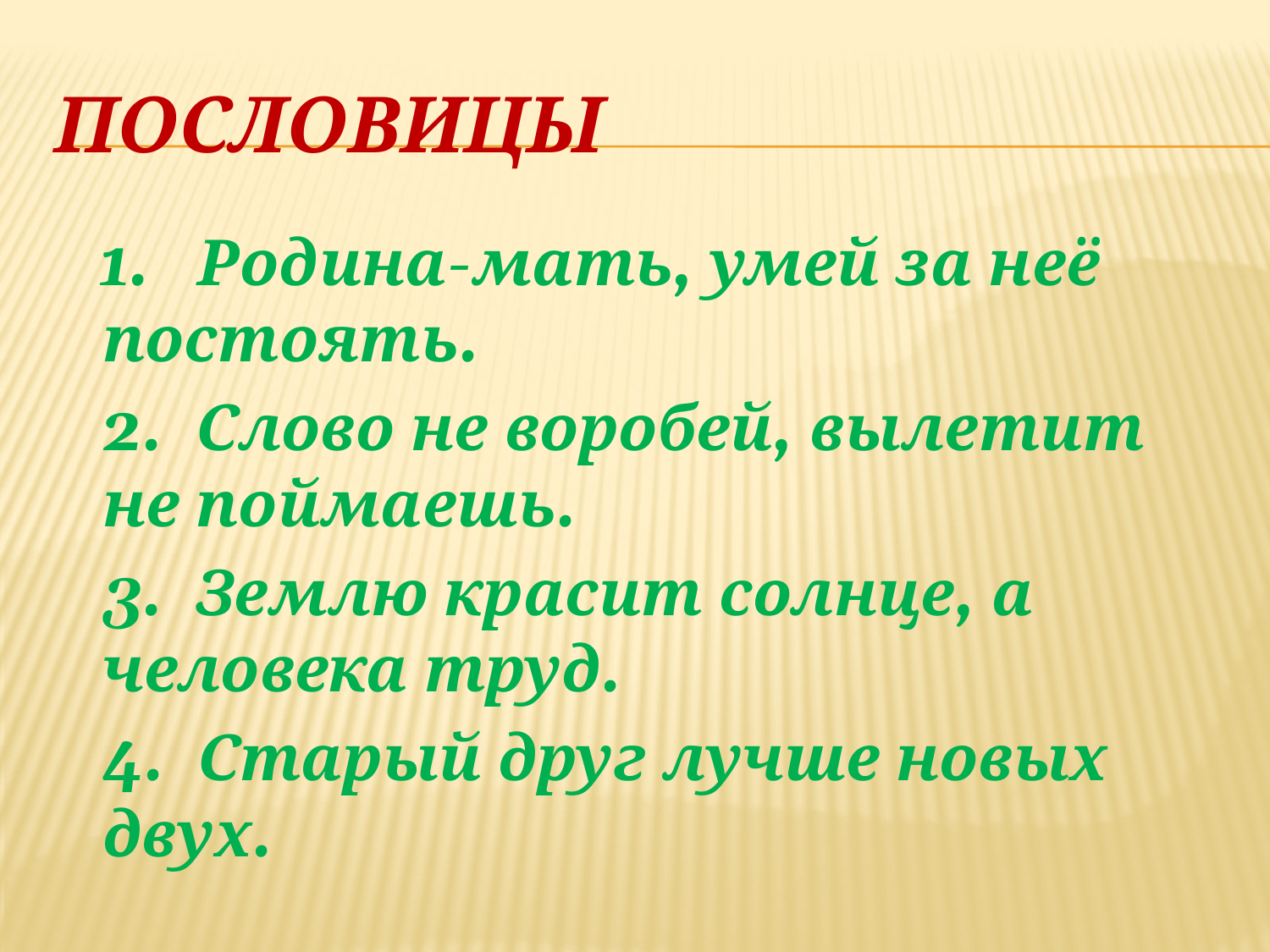

# Пословицы
   1.   Родина-мать, умей за неё постоять.
   2.  Слово не воробей, вылетит не поймаешь.
   3.  Землю красит солнце, а человека труд.
   4.  Старый друг лучше новых двух.